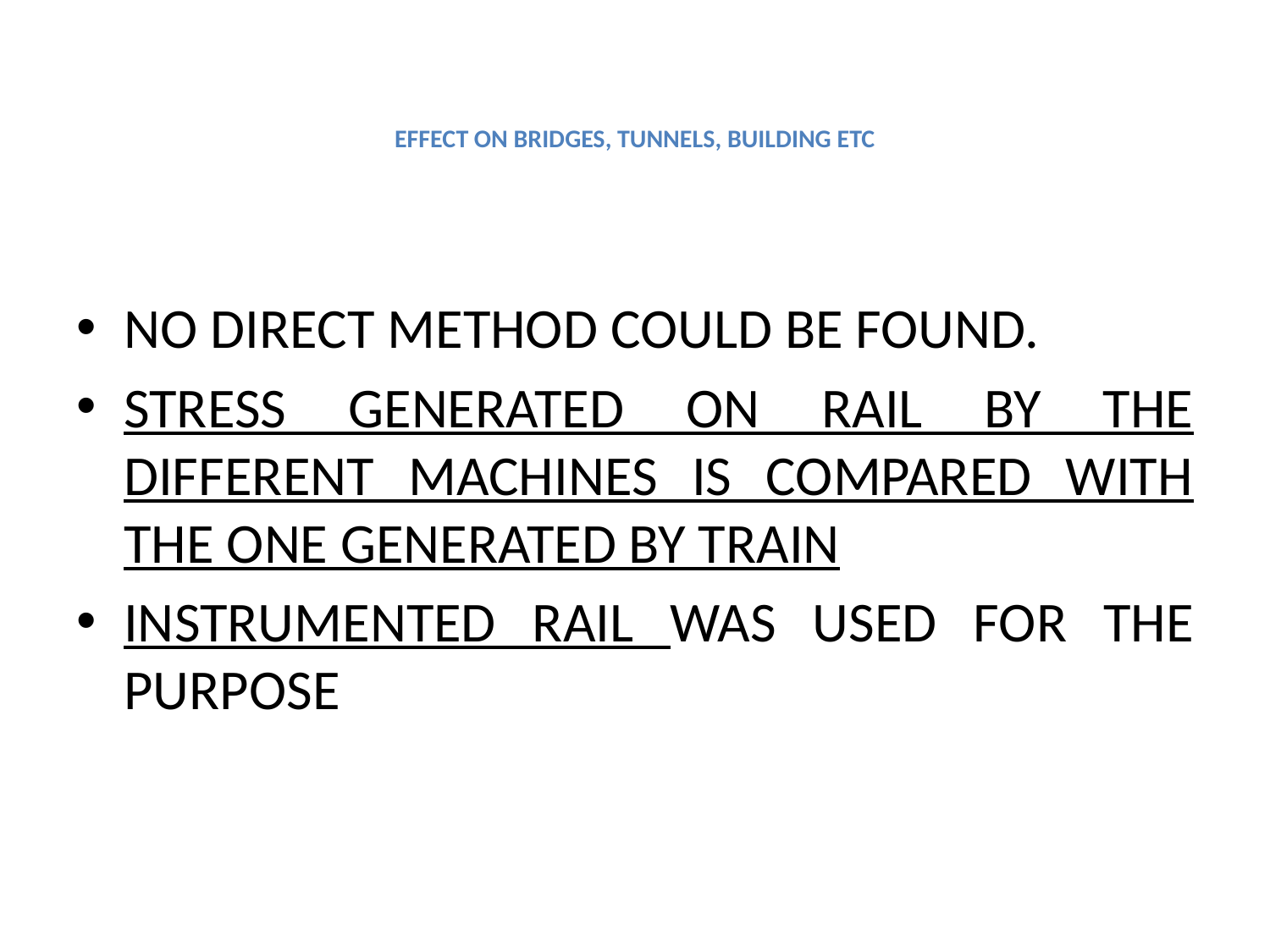

# EFFECT ON BRIDGES, TUNNELS, BUILDING ETC
NO DIRECT METHOD COULD BE FOUND.
STRESS GENERATED ON RAIL BY THE DIFFERENT MACHINES IS COMPARED WITH THE ONE GENERATED BY TRAIN
INSTRUMENTED RAIL WAS USED FOR THE PURPOSE